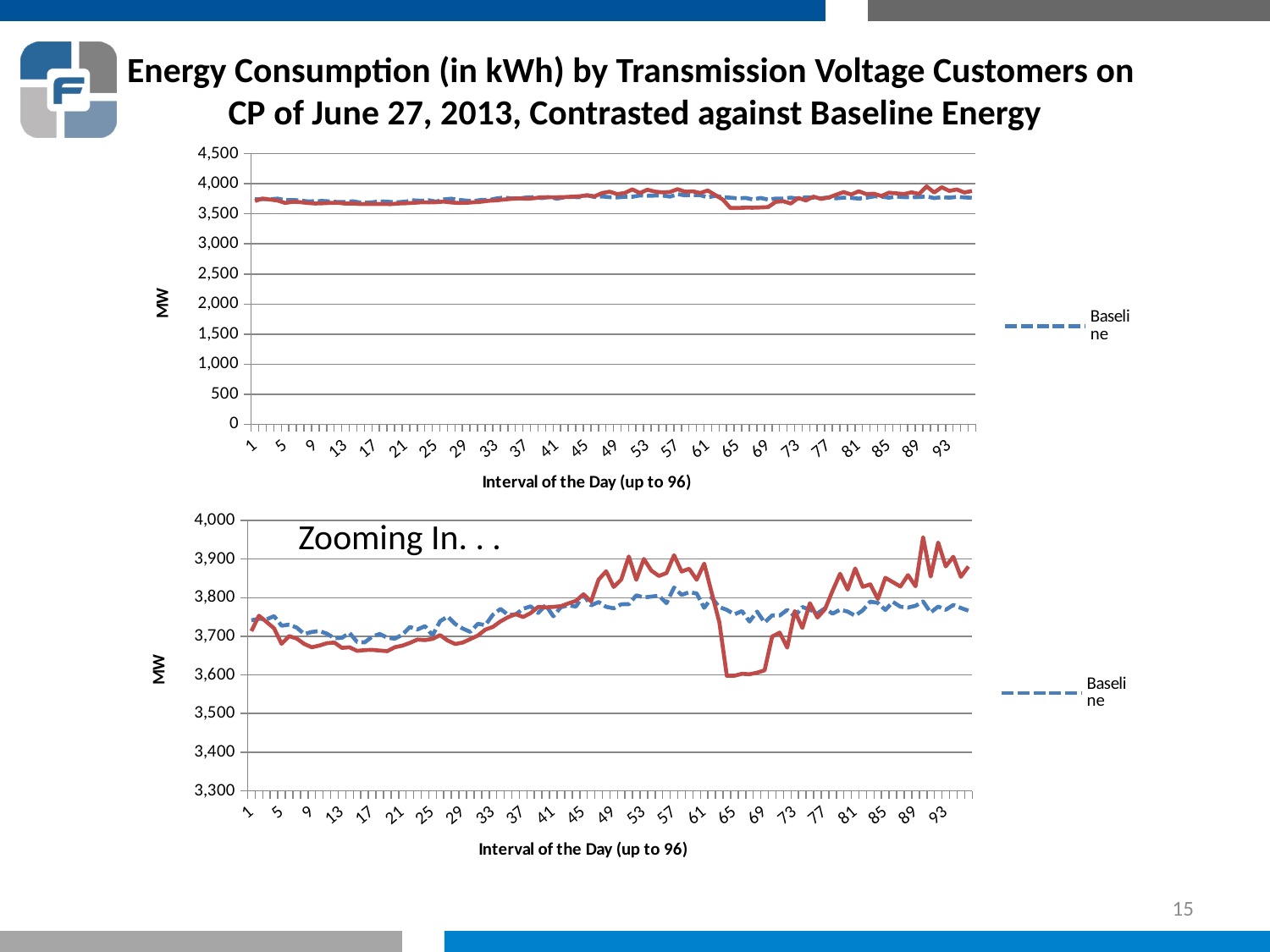

# Energy Consumption (in kWh) by Transmission Voltage Customers on CP of June 27, 2013, Contrasted against Baseline Energy

### Chart

| Category |  |  |
|---|---|---|

### Chart

| Category |  |  |
|---|---|---|
Zooming In. . .
15